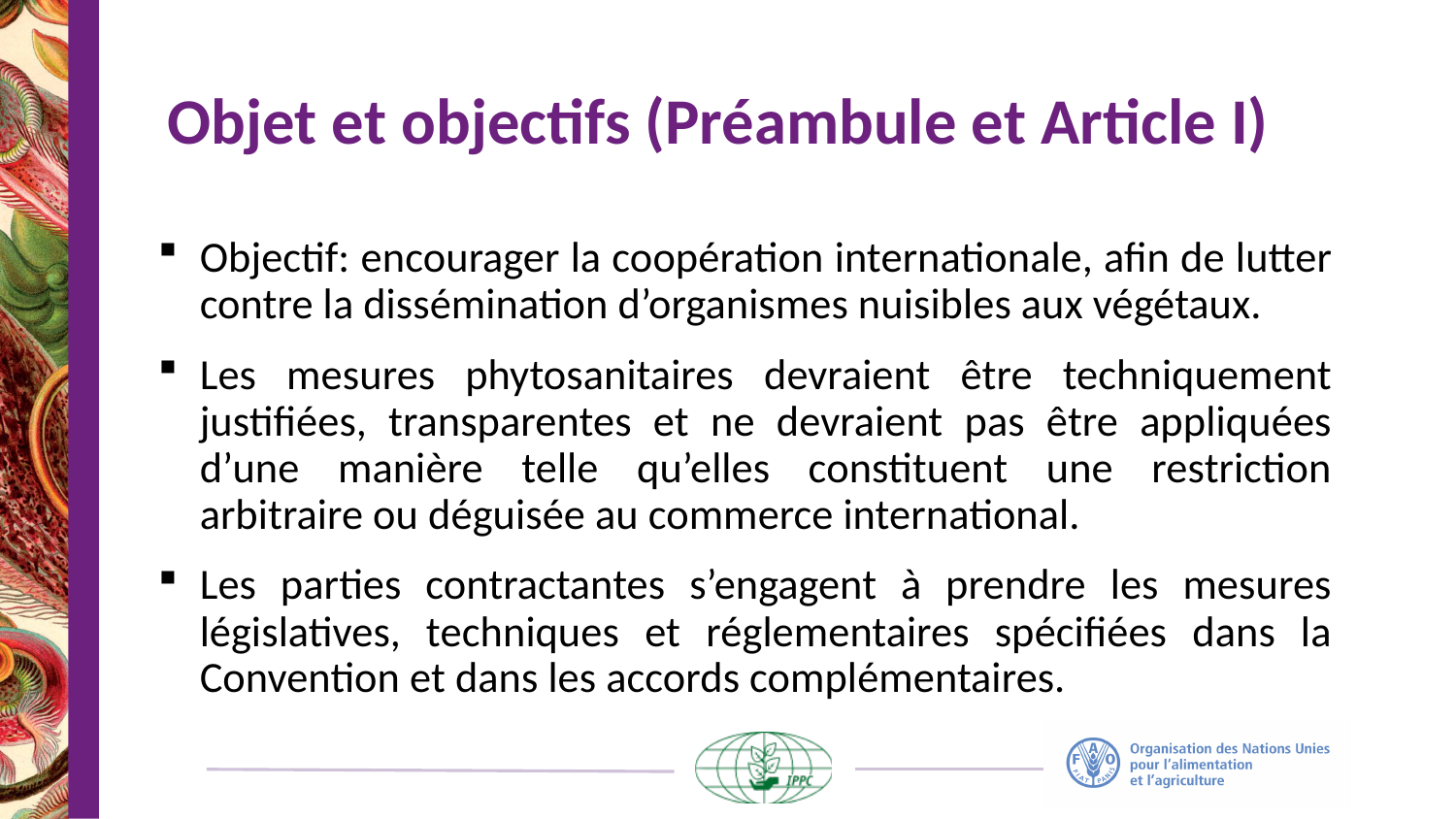

# Objet et objectifs (Préambule et Article I)
Objectif: encourager la coopération internationale, afin de lutter contre la dissémination d’organismes nuisibles aux végétaux.
Les mesures phytosanitaires devraient être techniquement justifiées, transparentes et ne devraient pas être appliquées d’une manière telle qu’elles constituent une restriction arbitraire ou déguisée au commerce international.
Les parties contractantes s’engagent à prendre les mesures législatives, techniques et réglementaires spécifiées dans la Convention et dans les accords complémentaires.